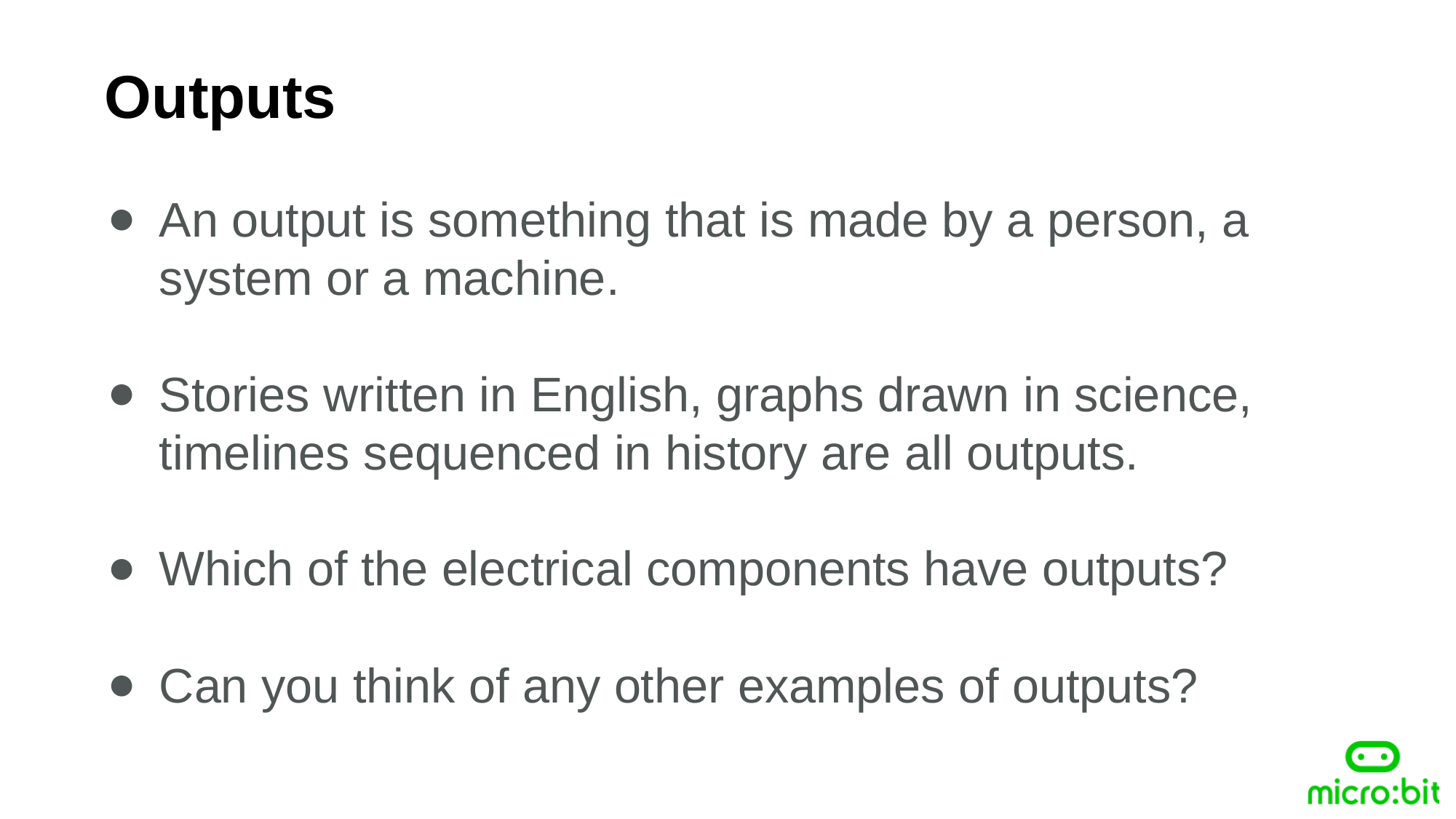

Outputs

An output is something that is made by a person, a system or a machine.

Stories written in English, graphs drawn in science, timelines sequenced in history are all outputs.

Which of the electrical components have outputs?

Can you think of any other examples of outputs?